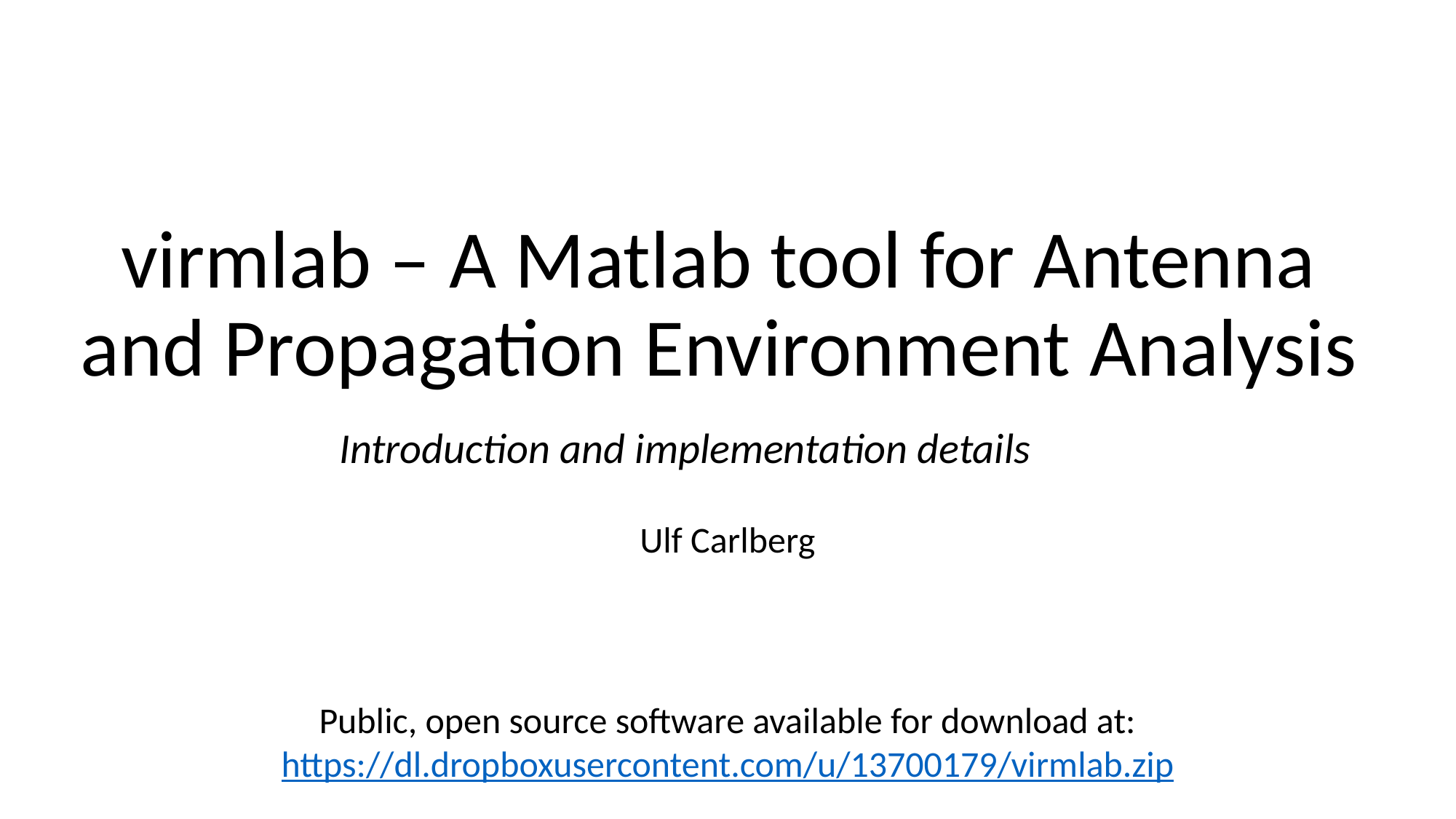

# virmlab – A Matlab tool for Antenna and Propagation Environment Analysis
Introduction and implementation details
Ulf Carlberg
Public, open source software available for download at:
https://dl.dropboxusercontent.com/u/13700179/virmlab.zip